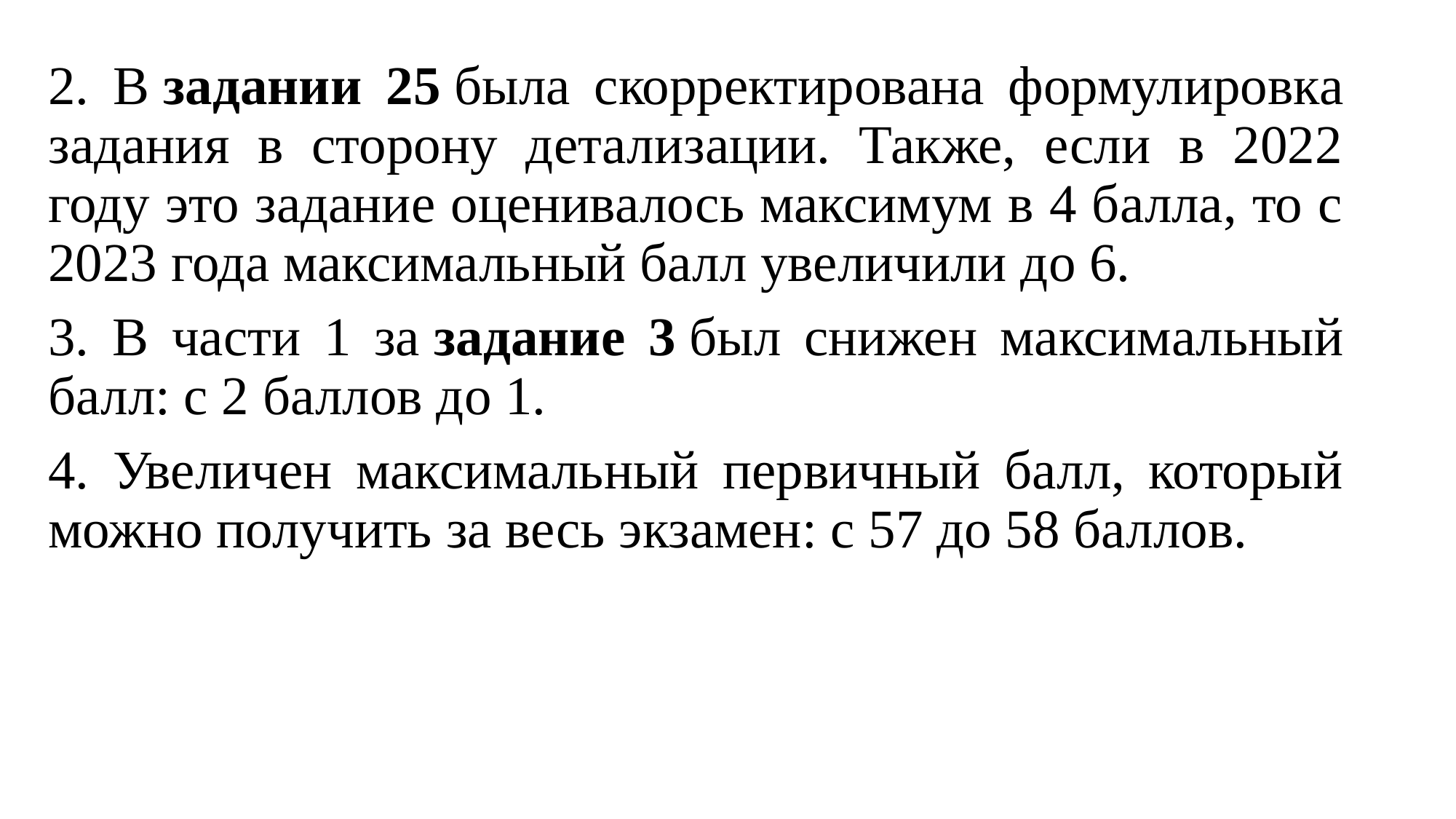

# 2. В задании 25 была скорректирована формулировка задания в сторону детализации. Также, если в 2022 году это задание оценивалось максимум в 4 балла, то с 2023 года максимальный балл увеличили до 6.
3. В части 1 за задание 3 был снижен максимальный балл: с 2 баллов до 1.
4. Увеличен максимальный первичный балл, который можно получить за весь экзамен: с 57 до 58 баллов.